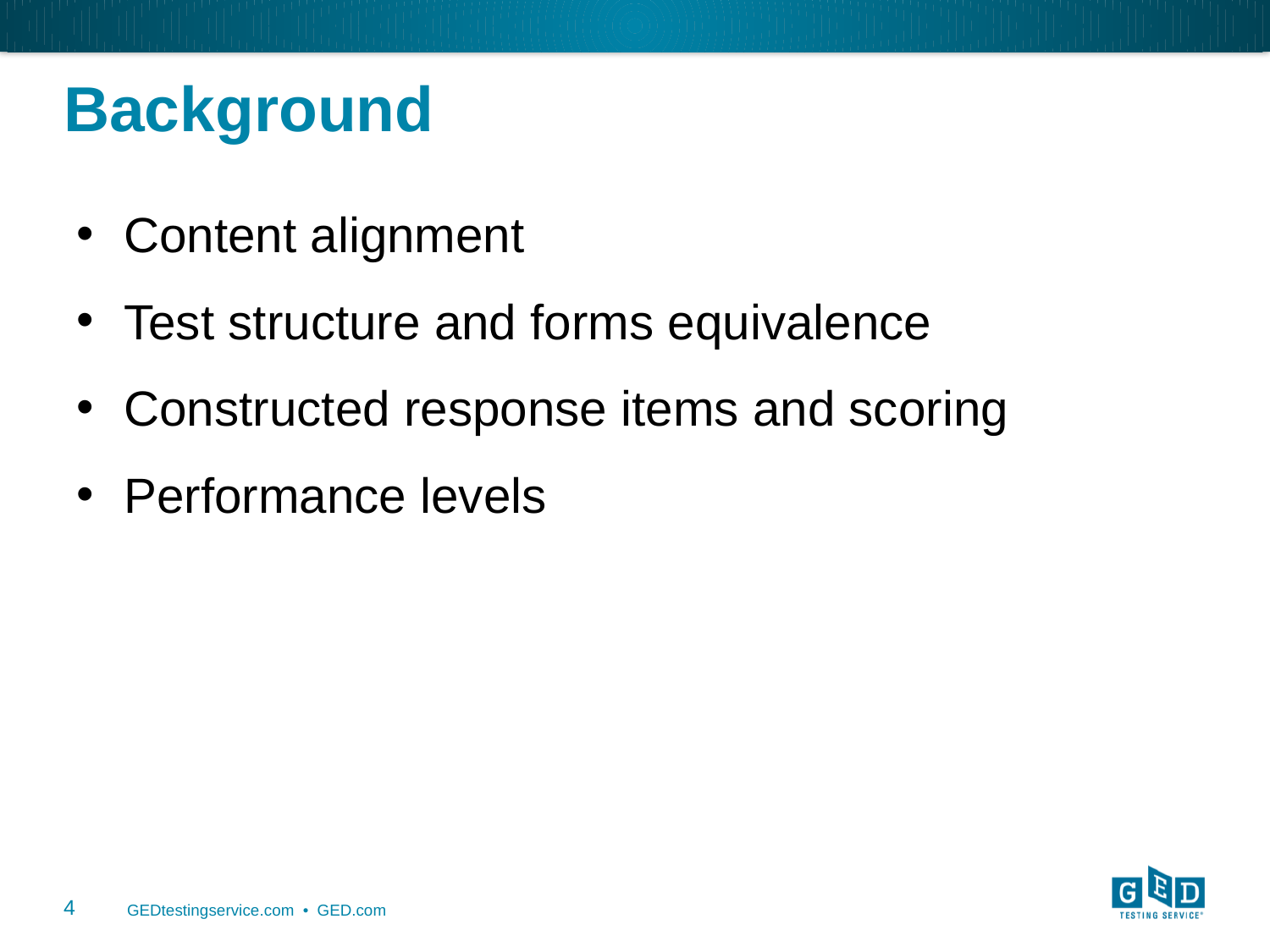

# Background
Content alignment
Test structure and forms equivalence
Constructed response items and scoring
Performance levels

4